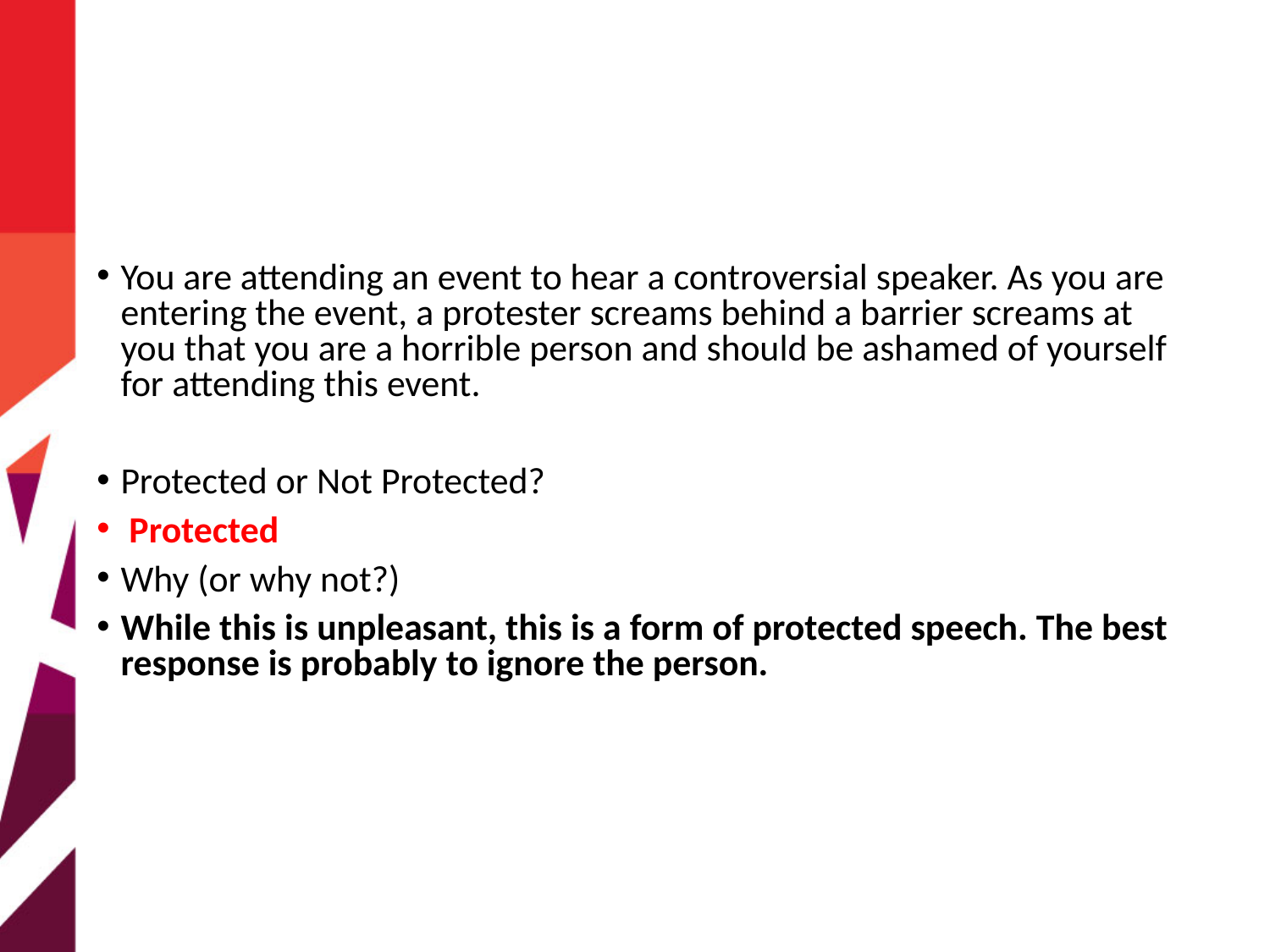

You are attending an event to hear a controversial speaker. As you are entering the event, a protester screams behind a barrier screams at you that you are a horrible person and should be ashamed of yourself for attending this event.

Protected or Not Protected?
 Protected
Why (or why not?)
While this is unpleasant, this is a form of protected speech. The best response is probably to ignore the person.